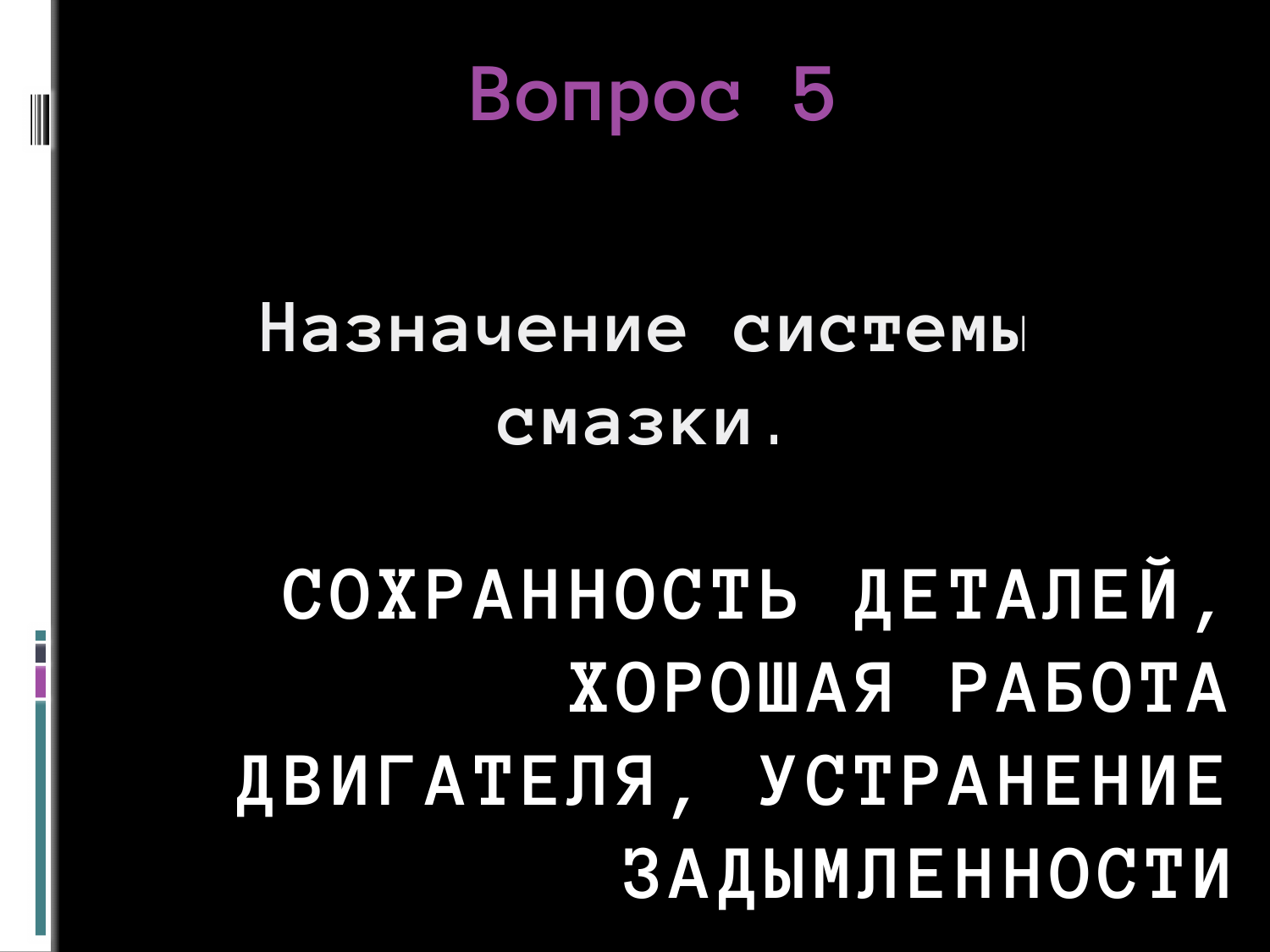

# Вопрос 5
Назначение системы смазки.
сохранность деталей, хорошая работа двигателя, устранение задымленности